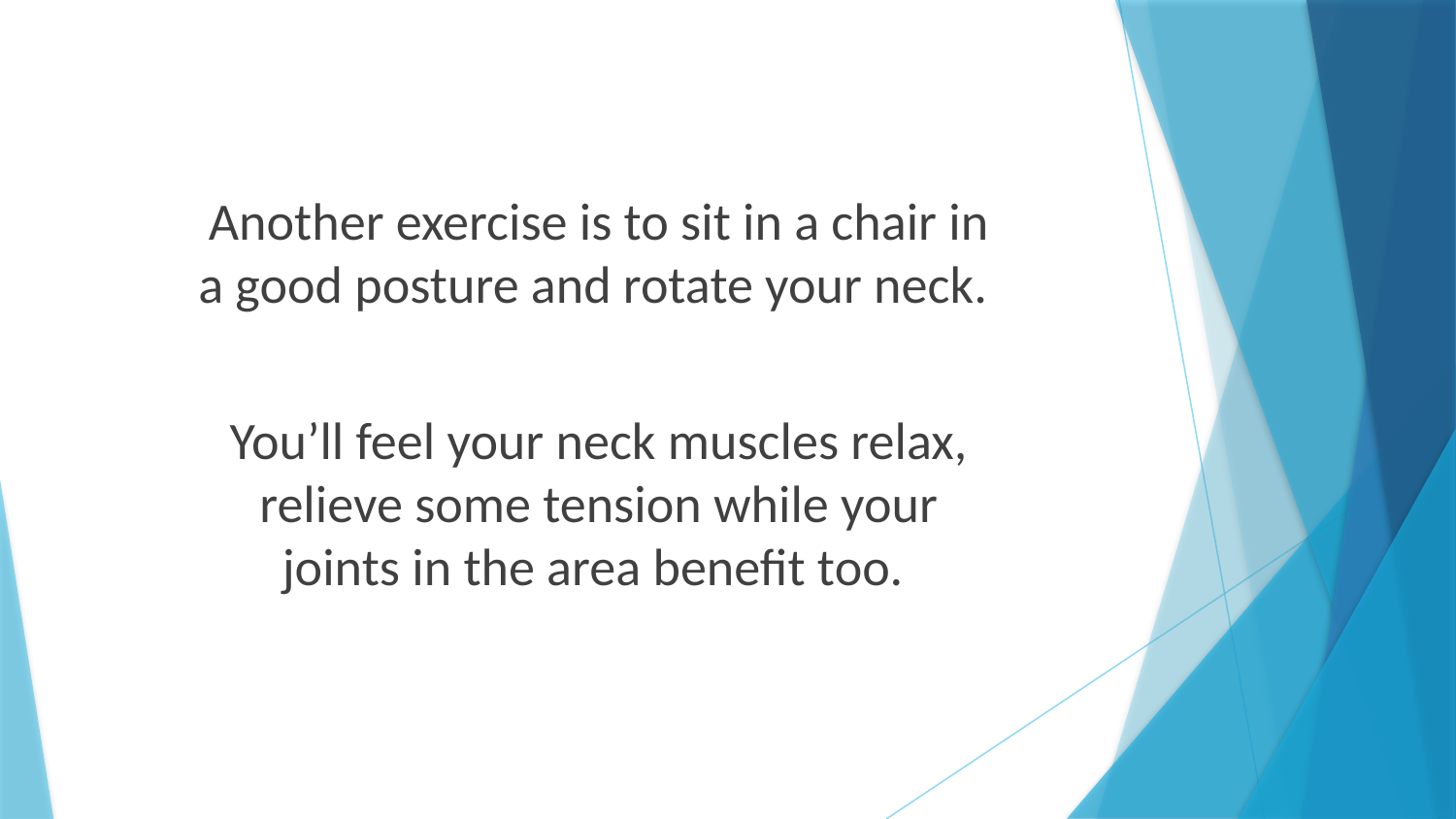

Another exercise is to sit in a chair in
a good posture and rotate your neck.

You’ll feel your neck muscles relax,
relieve some tension while your
joints in the area benefit too.